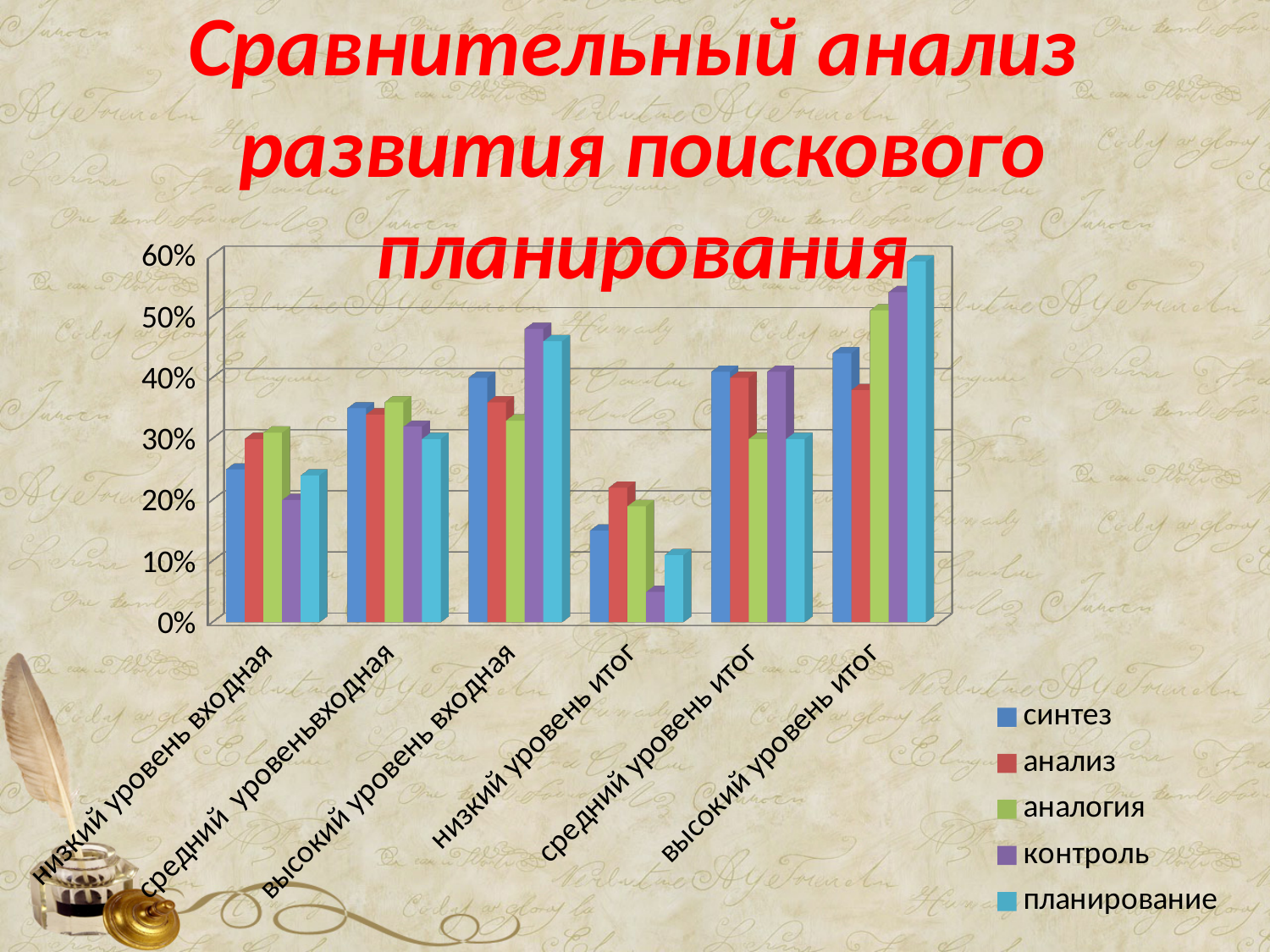

# Сравнительный анализ  развития поискового планирования

[unsupported chart]